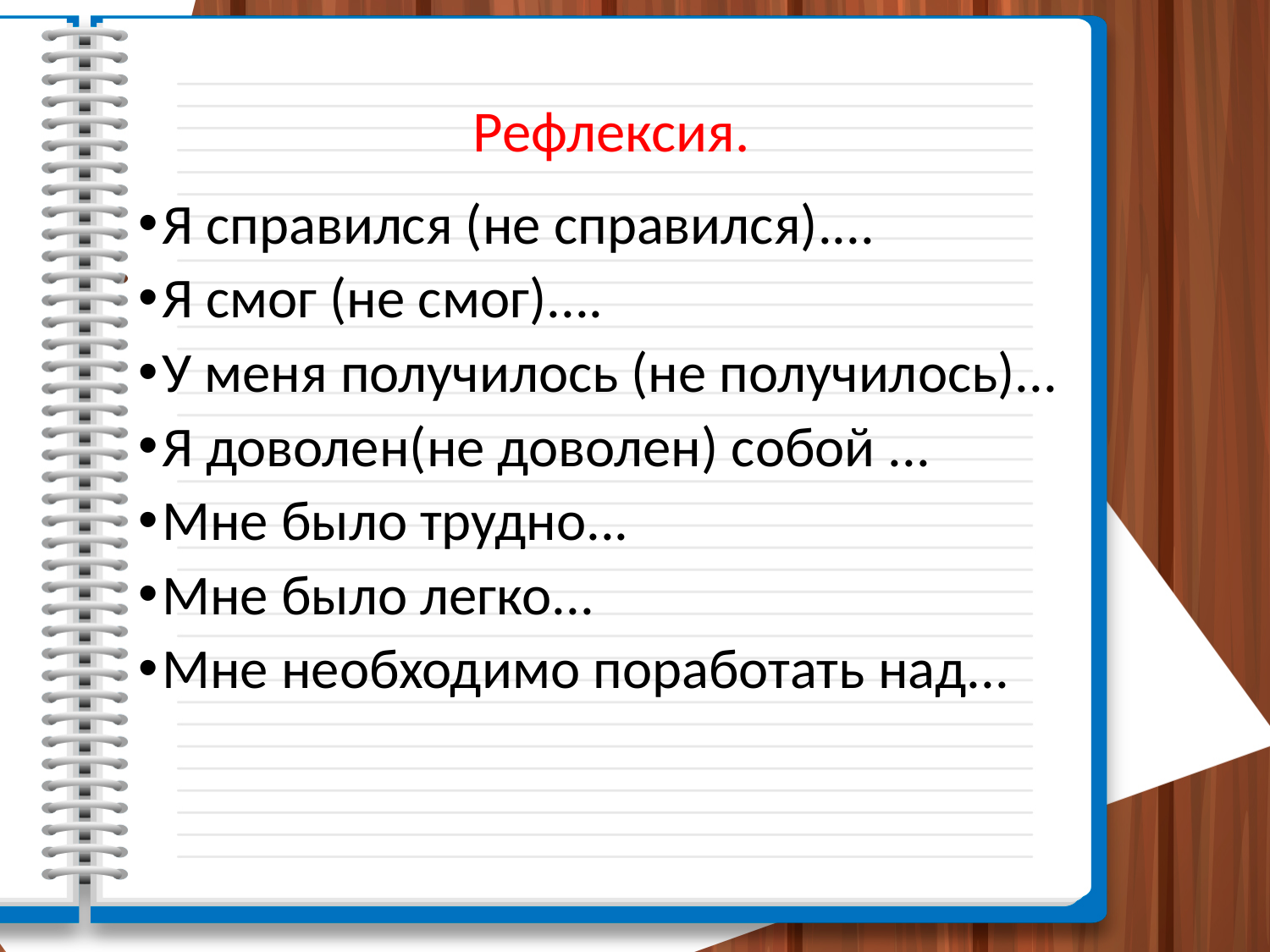

# Рефлексия.
Я справился (не справился)....
Я смог (не смог)....
У меня получилось (не получилось)...
Я доволен(не доволен) собой ...
Мне было трудно...
Мне было легко...
Мне необходимо поработать над...